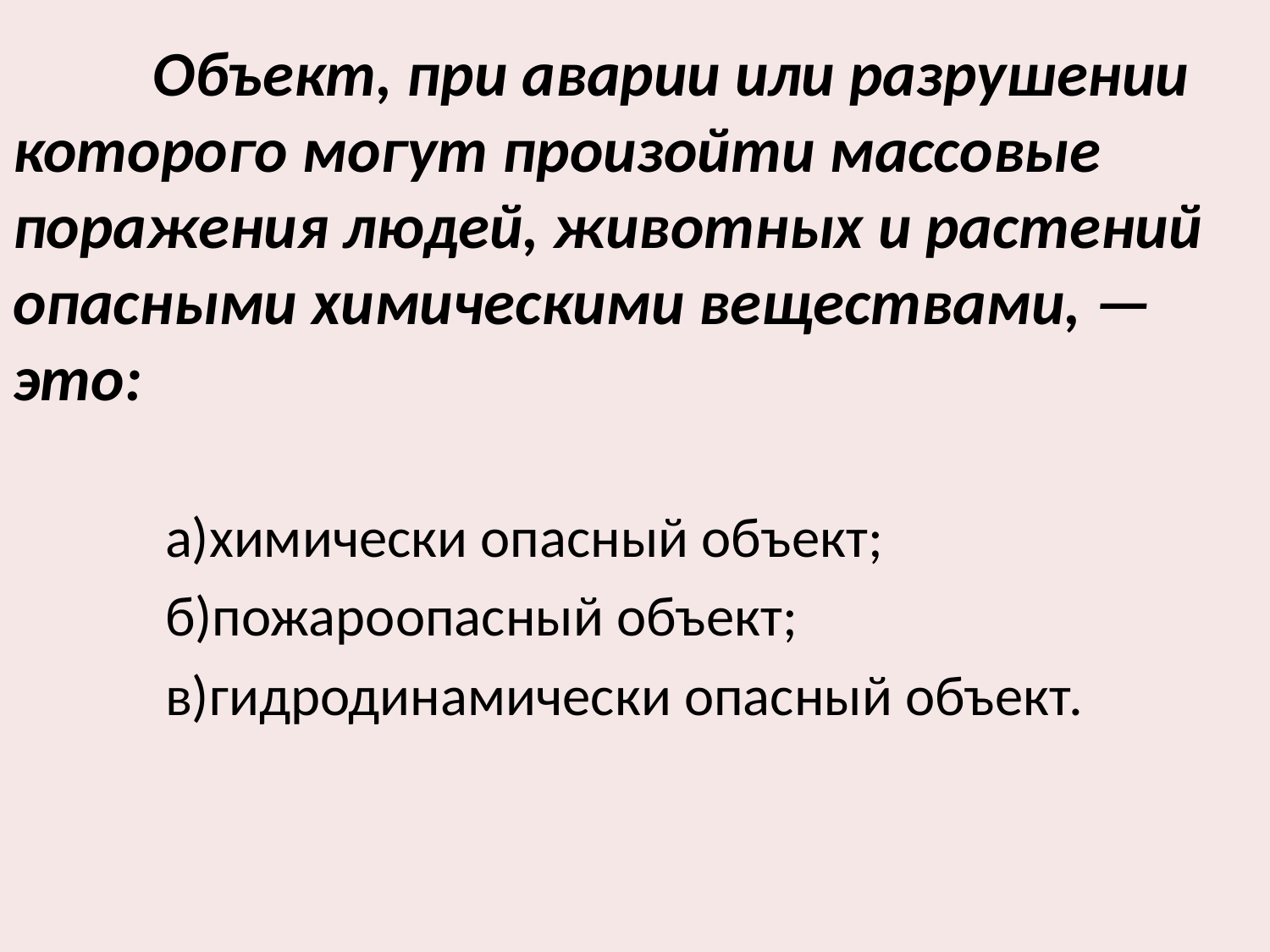

#
           Объект, при аварии или разрушении которого могут произойти массовые поражения людей, животных и растений опасными химическими веществами, — это:
            а)химически опасный объект;
            б)пожароопасный объект;
            в)гидродинамически опасный объект.